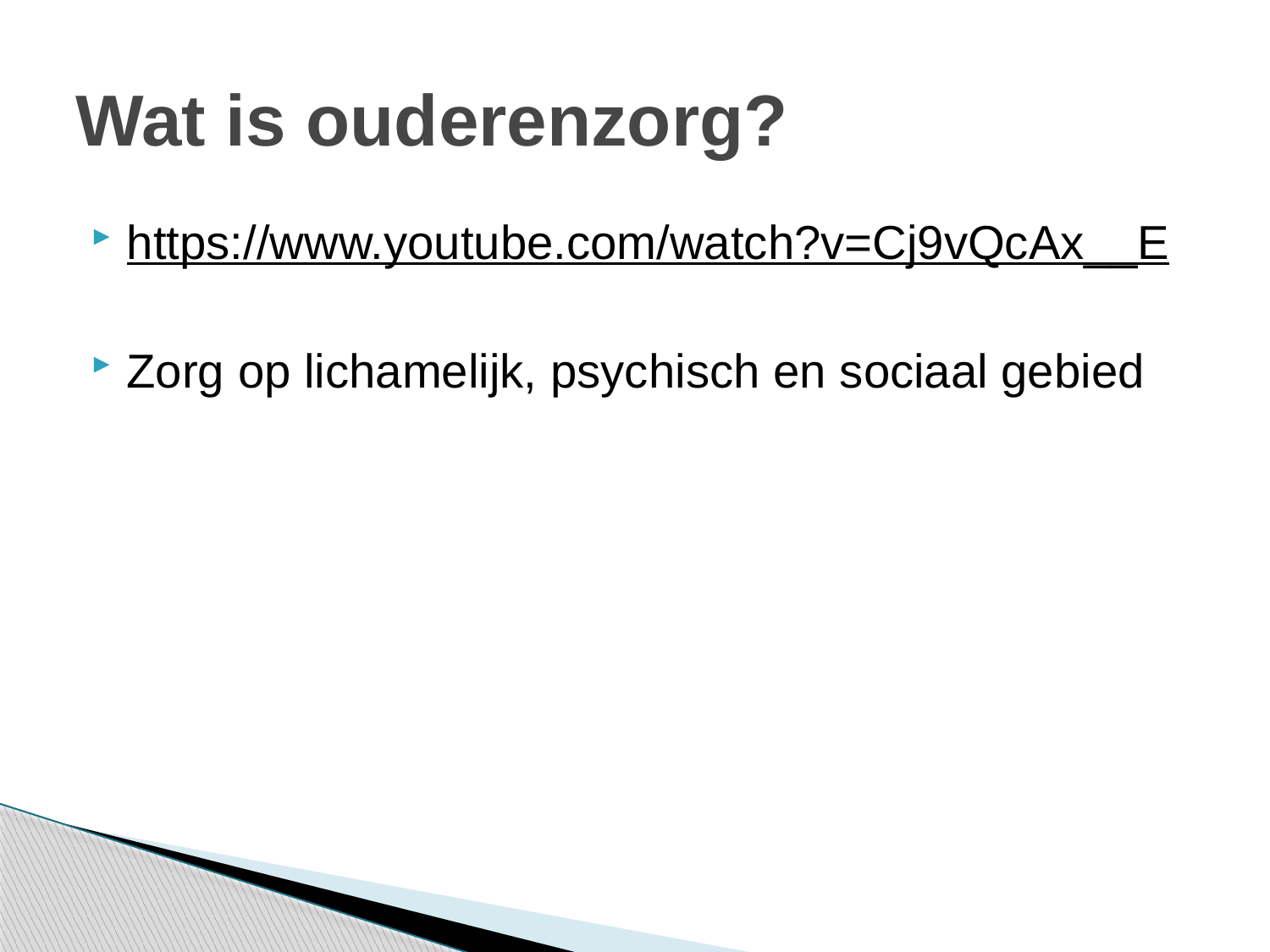

# Wat is ouderenzorg?
https://www.youtube.com/watch?v=Cj9vQcAx__E

Zorg op lichamelijk, psychisch en sociaal gebied